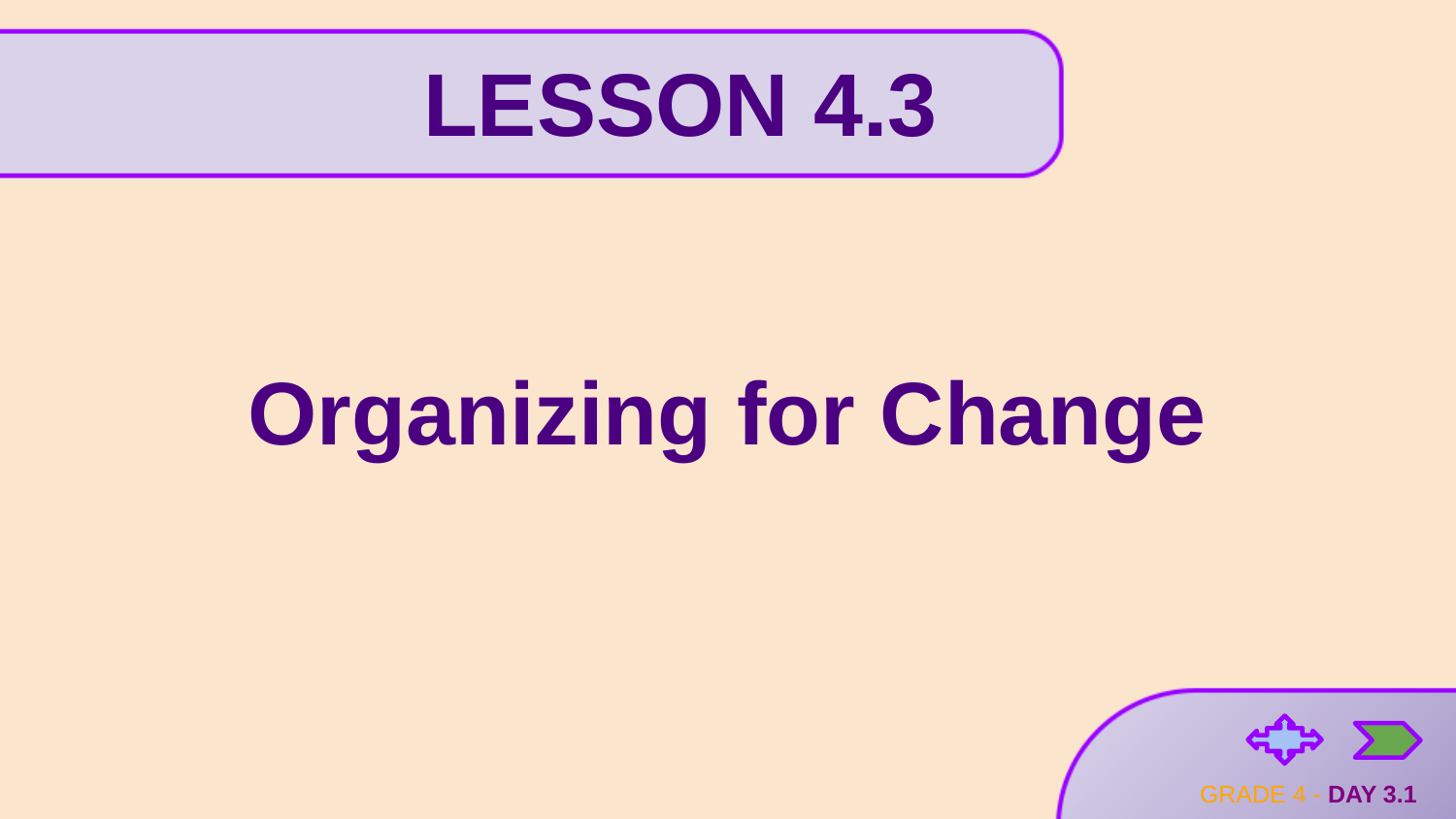

LESSON 4.3
# Organizing for Change

GRADE 4 - DAY 3.1